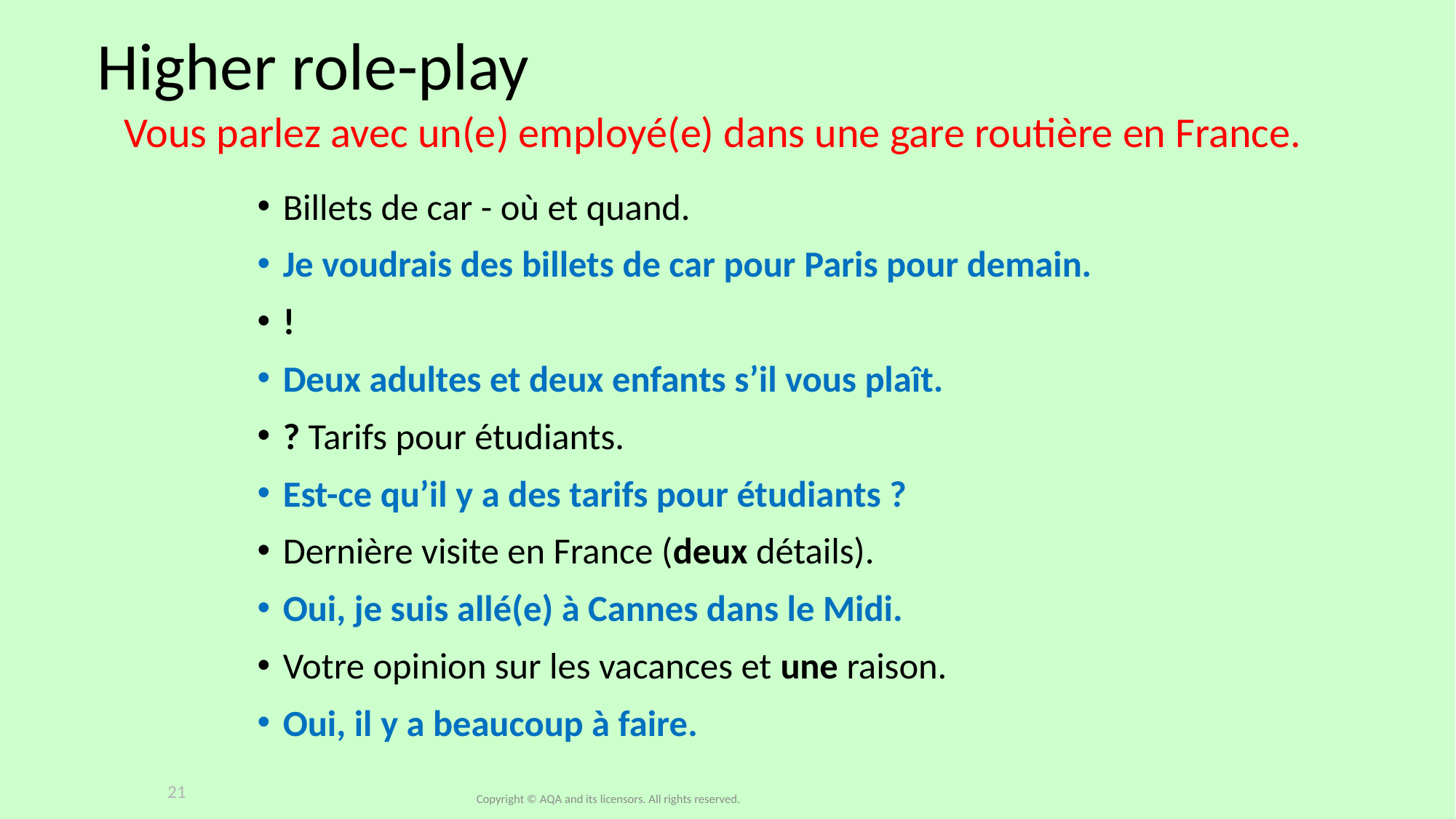

# Higher role-play
 Vous parlez avec un(e) employé(e) dans une gare routière en France.

Billets de car - où et quand.
Je voudrais des billets de car pour Paris pour demain.
!
Deux adultes et deux enfants s’il vous plaît.
? Tarifs pour étudiants.
Est-ce qu’il y a des tarifs pour étudiants ?
Dernière visite en France (deux détails).
Oui, je suis allé(e) à Cannes dans le Midi.
Votre opinion sur les vacances et une raison.
Oui, il y a beaucoup à faire.
21
Copyright © AQA and its licensors. All rights reserved.